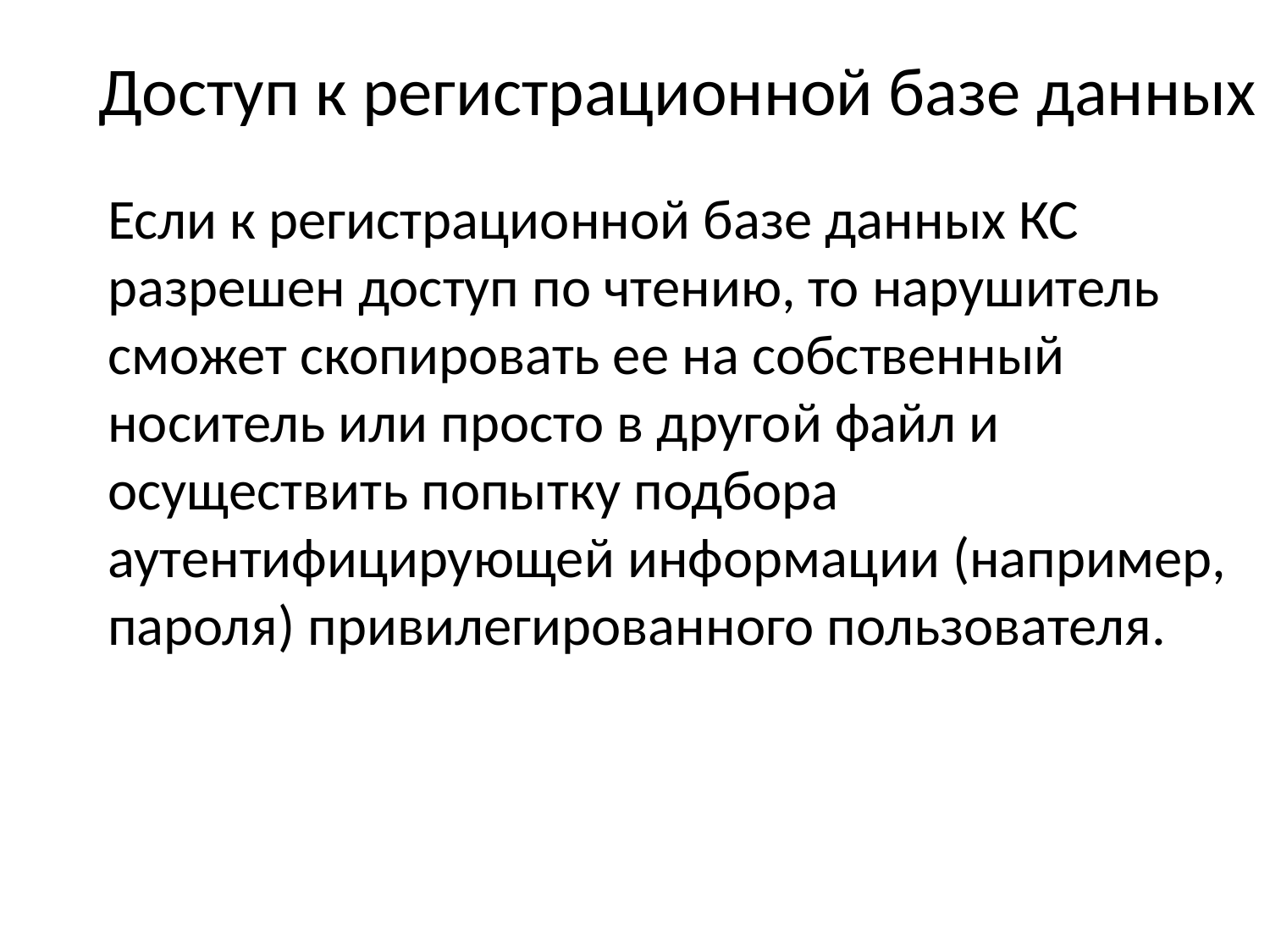

# Доступ к регистрационной базе данных
Если к регистрационной базе данных КС разрешен доступ по чтению, то нарушитель сможет скопировать ее на собственный носитель или просто в другой файл и осуществить попытку подбора аутентифицирующей информации (например, пароля) привилегированного пользователя.